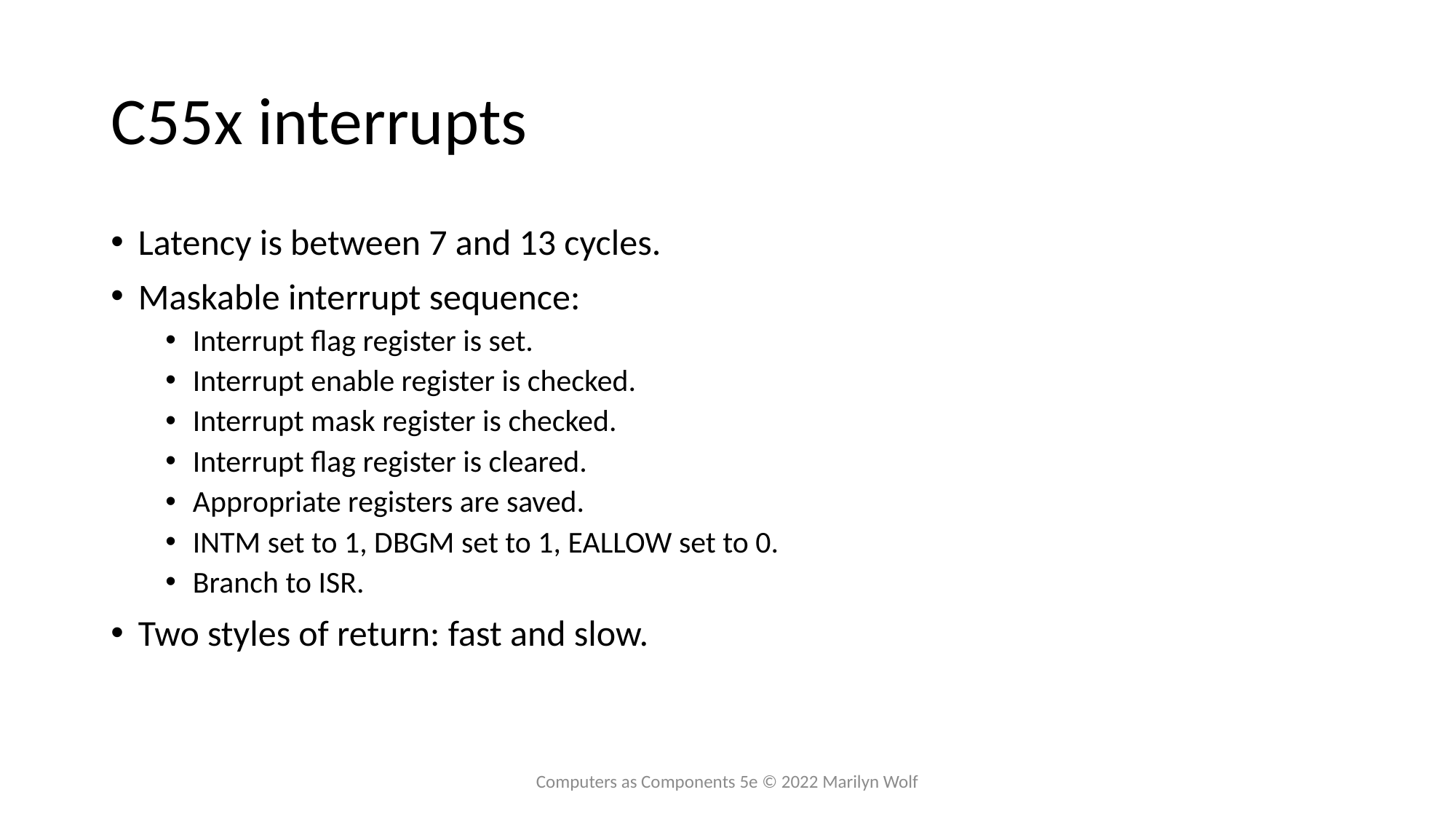

# C55x interrupts
Latency is between 7 and 13 cycles.
Maskable interrupt sequence:
Interrupt flag register is set.
Interrupt enable register is checked.
Interrupt mask register is checked.
Interrupt flag register is cleared.
Appropriate registers are saved.
INTM set to 1, DBGM set to 1, EALLOW set to 0.
Branch to ISR.
Two styles of return: fast and slow.
Computers as Components 5e © 2022 Marilyn Wolf